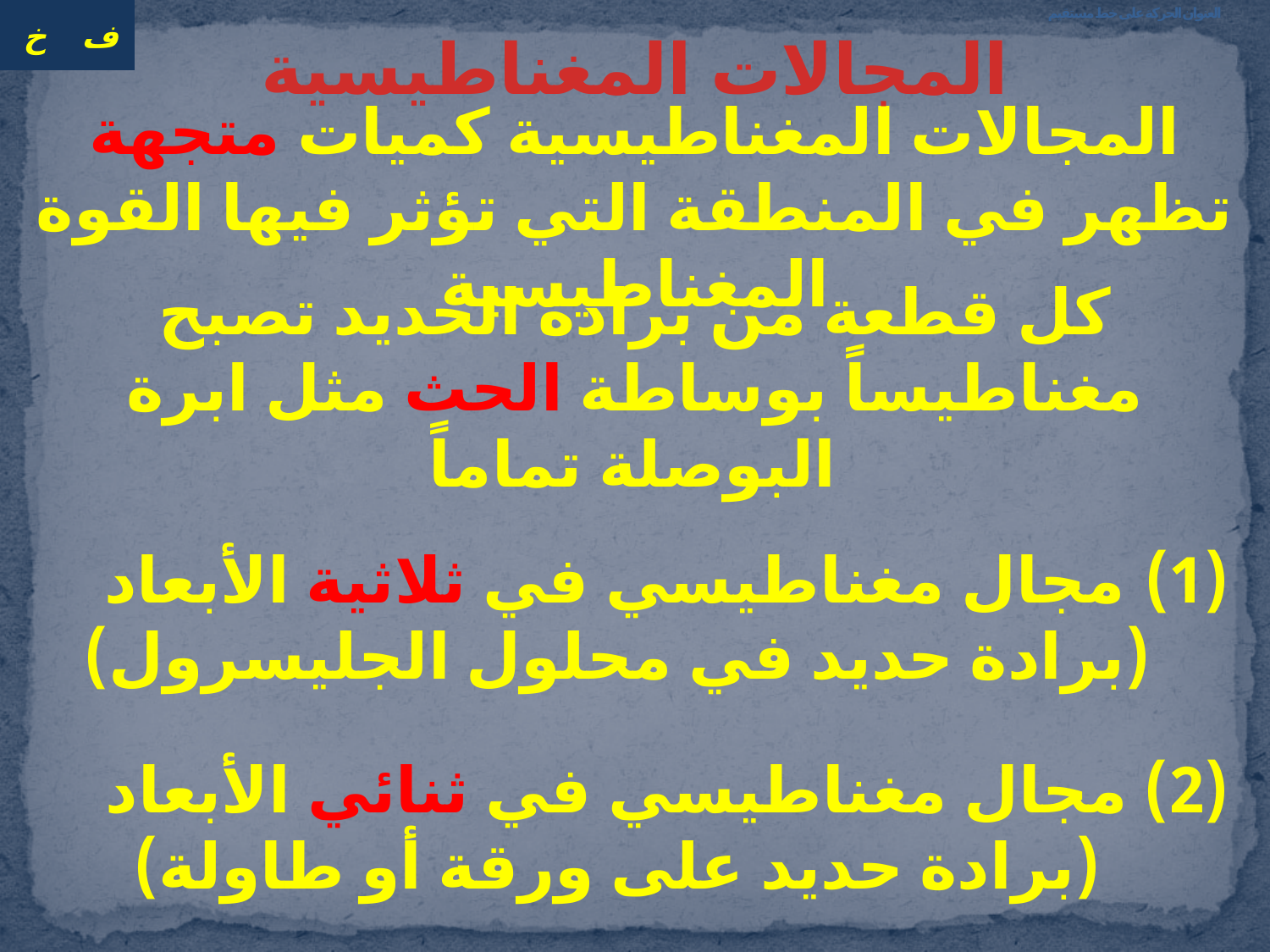

# العنوان الحركة على خط مستقيم
المجالات المغناطيسية
المجالات المغناطيسية كميات متجهة تظهر في المنطقة التي تؤثر فيها القوة المغناطيسية
كل قطعة من برادة الحديد تصبح مغناطيساً بوساطة الحث مثل ابرة البوصلة تماماً
مجال مغناطيسي في ثلاثية الأبعاد
(برادة حديد في محلول الجليسرول)
(2) مجال مغناطيسي في ثنائي الأبعاد
(برادة حديد على ورقة أو طاولة)